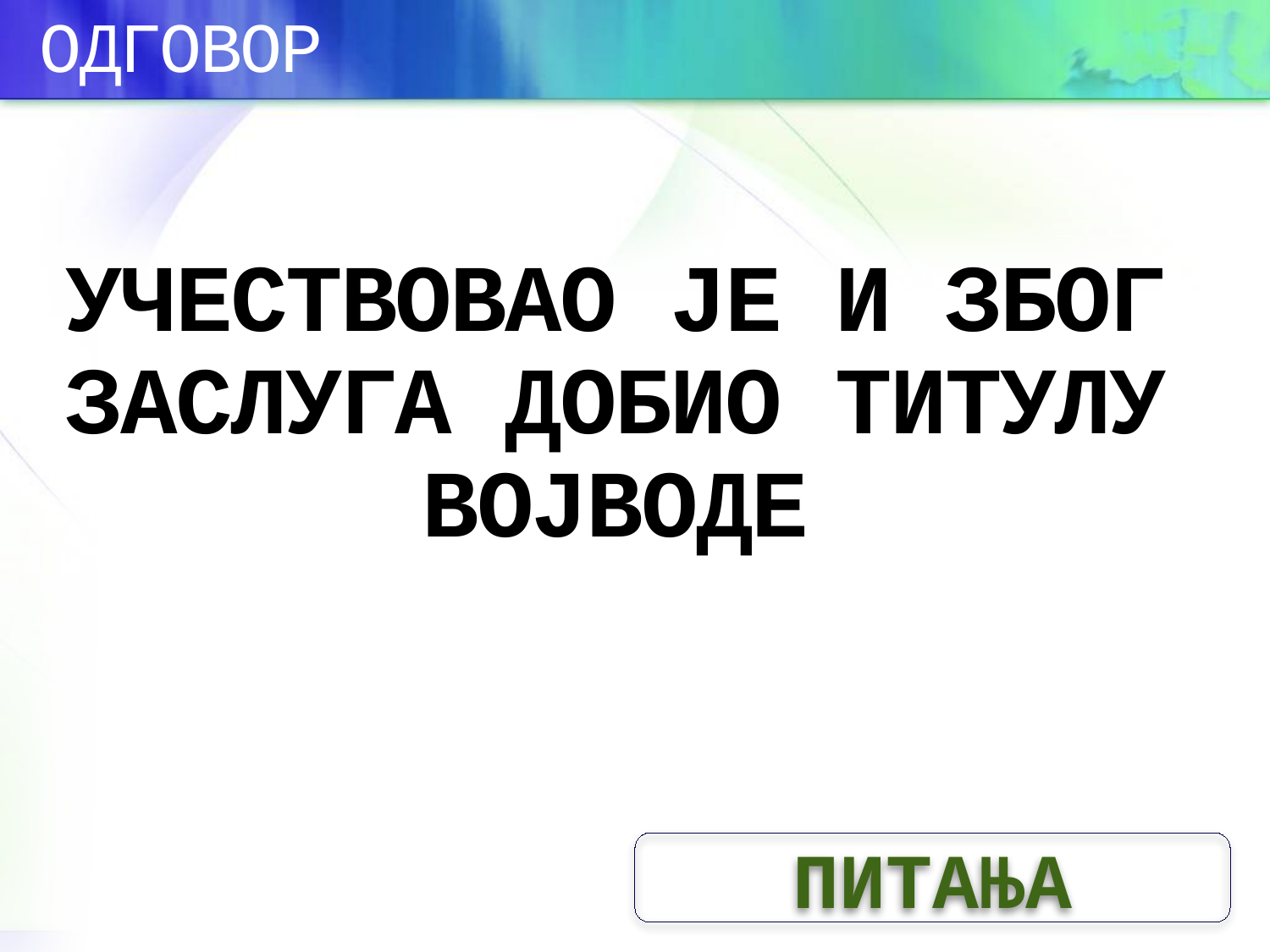

ОДГОВОР
# УЧЕСТВОВАО ЈЕ И ЗБОГ ЗАСЛУГА ДОБИО ТИТУЛУ ВОЈВОДЕ
ПИТАЊА